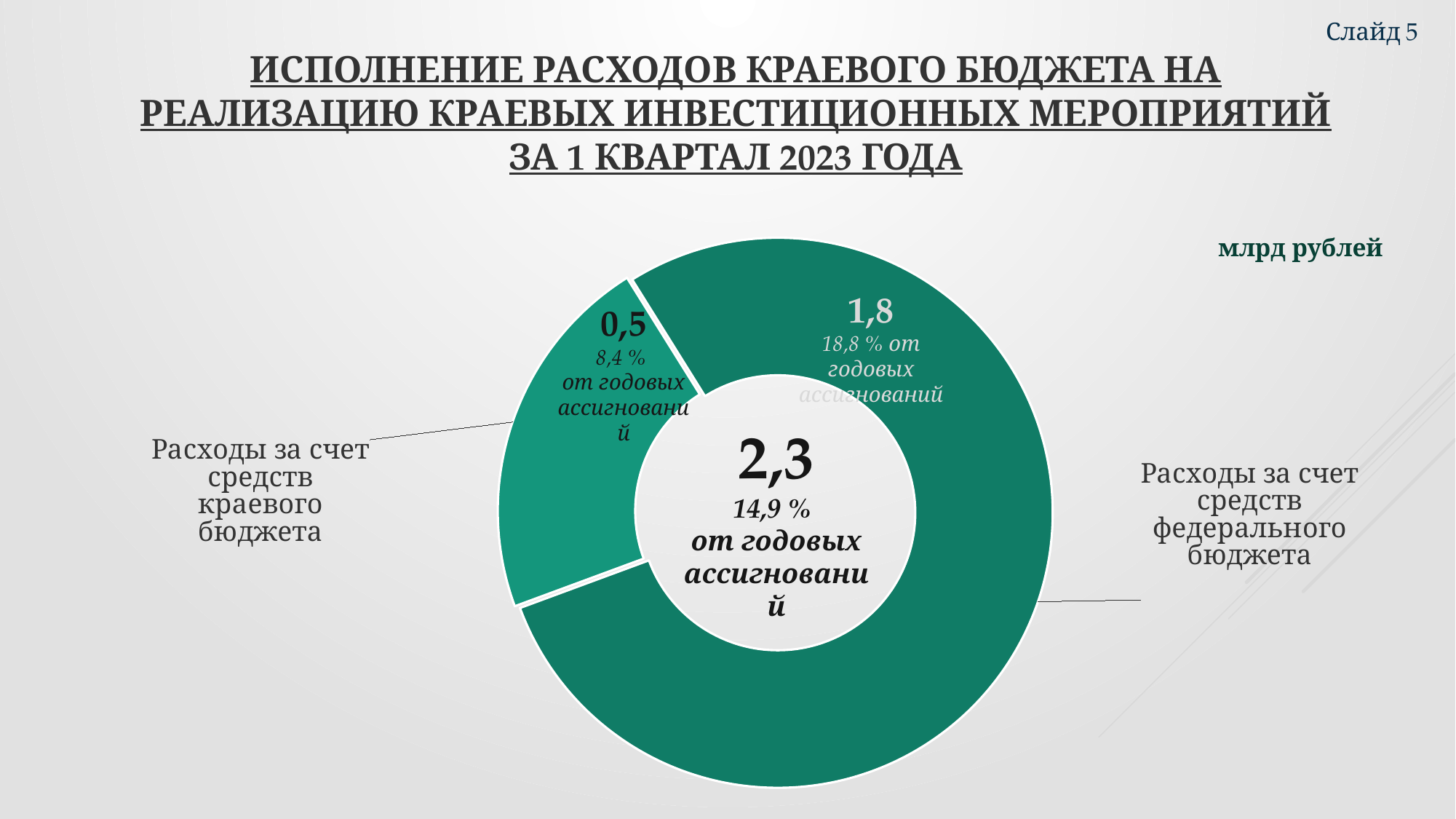

Слайд 5
# Исполнение расходов краевого бюджета на реализацию краевых инвестиционных мероприятий за 1 квартал 2023 года

### Chart

| Category | Продажи |
|---|---|
| Расходы за счет средств федерального бюджета | 1.8 |
| Расходы за счет средств краевого бюджета | 0.5 |
млрд рублей
1,8
18,8 % от годовых ассигнований
0,5
8,4 %
от годовых ассигнований
2,3
14,9 %
от годовых ассигнований